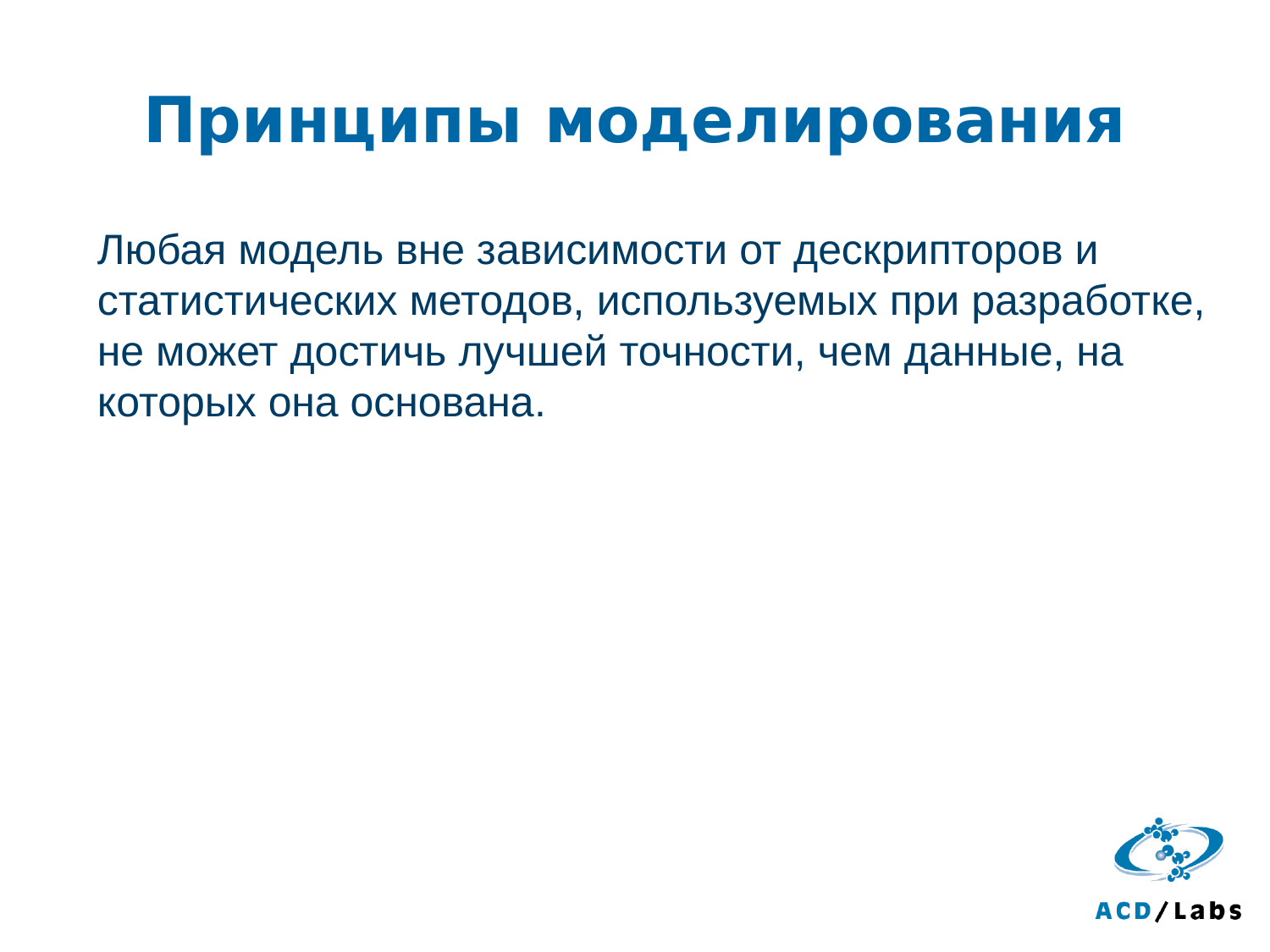

# Принципы моделирования
Любая модель вне зависимости от дескрипторов и статистических методов, используемых при разработке, не может достичь лучшей точности, чем данные, на которых она основана.